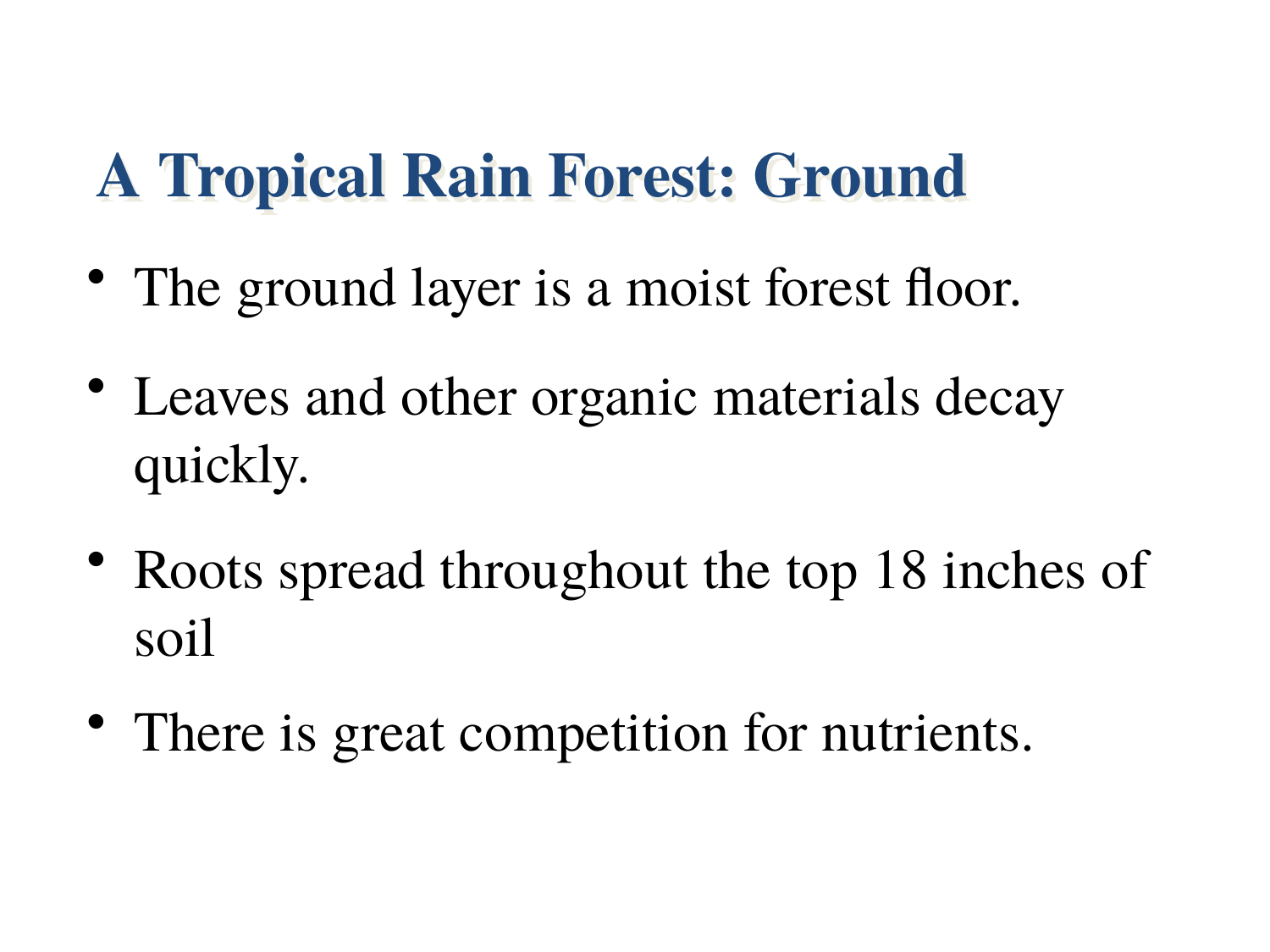

A Tropical Rain Forest: Ground
The ground layer is a moist forest floor.
Leaves and other organic materials decay quickly.
Roots spread throughout the top 18 inches of soil
There is great competition for nutrients.